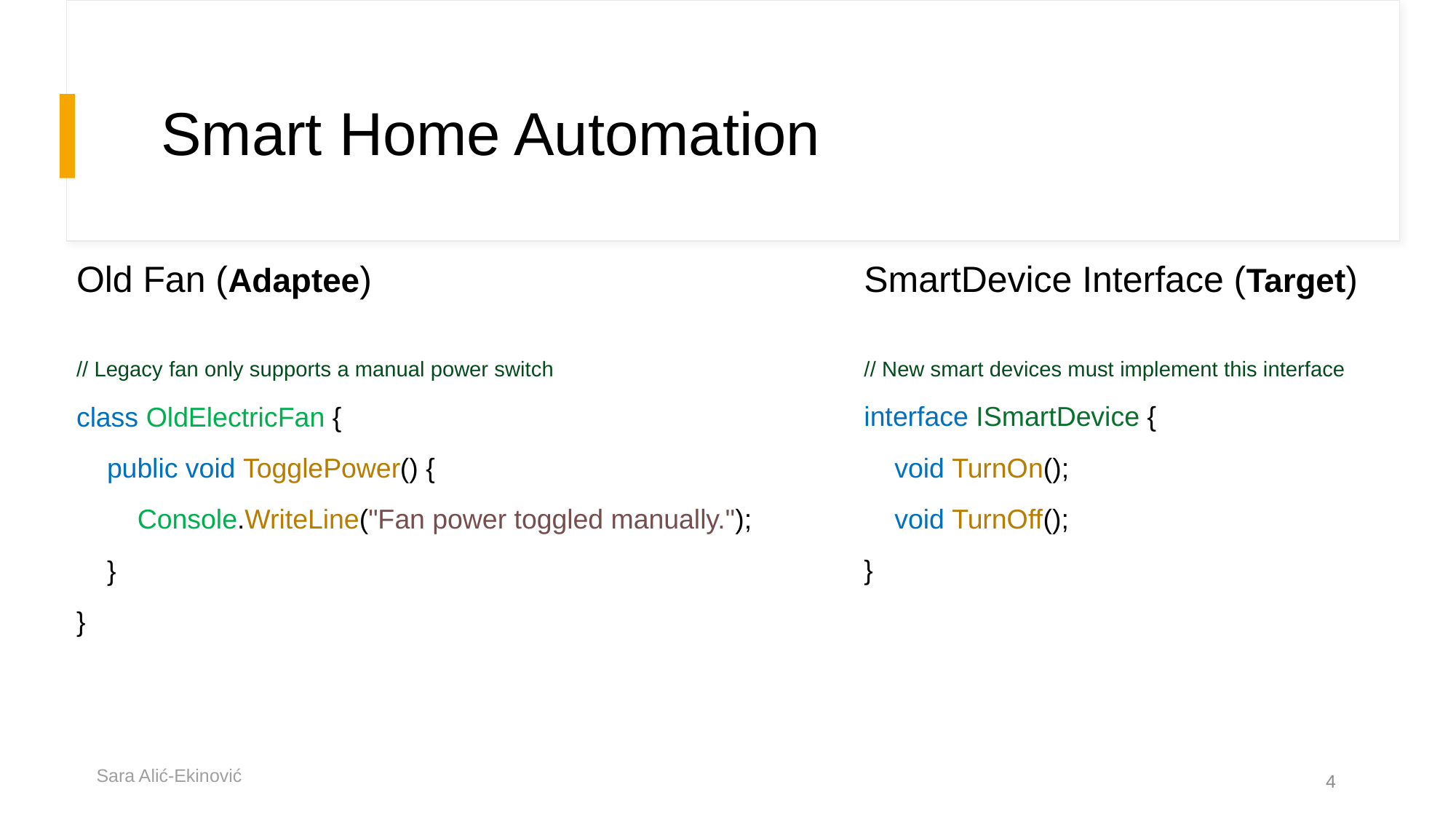

# Smart Home Automation
Old Fan (Adaptee)
SmartDevice Interface (Target)
// New smart devices must implement this interface
interface ISmartDevice {
    void TurnOn();
    void TurnOff();
}
// Legacy fan only supports a manual power switch
class OldElectricFan {
    public void TogglePower() {
        Console.WriteLine("Fan power toggled manually.");
    }
}
Sara Alić-Ekinović
4